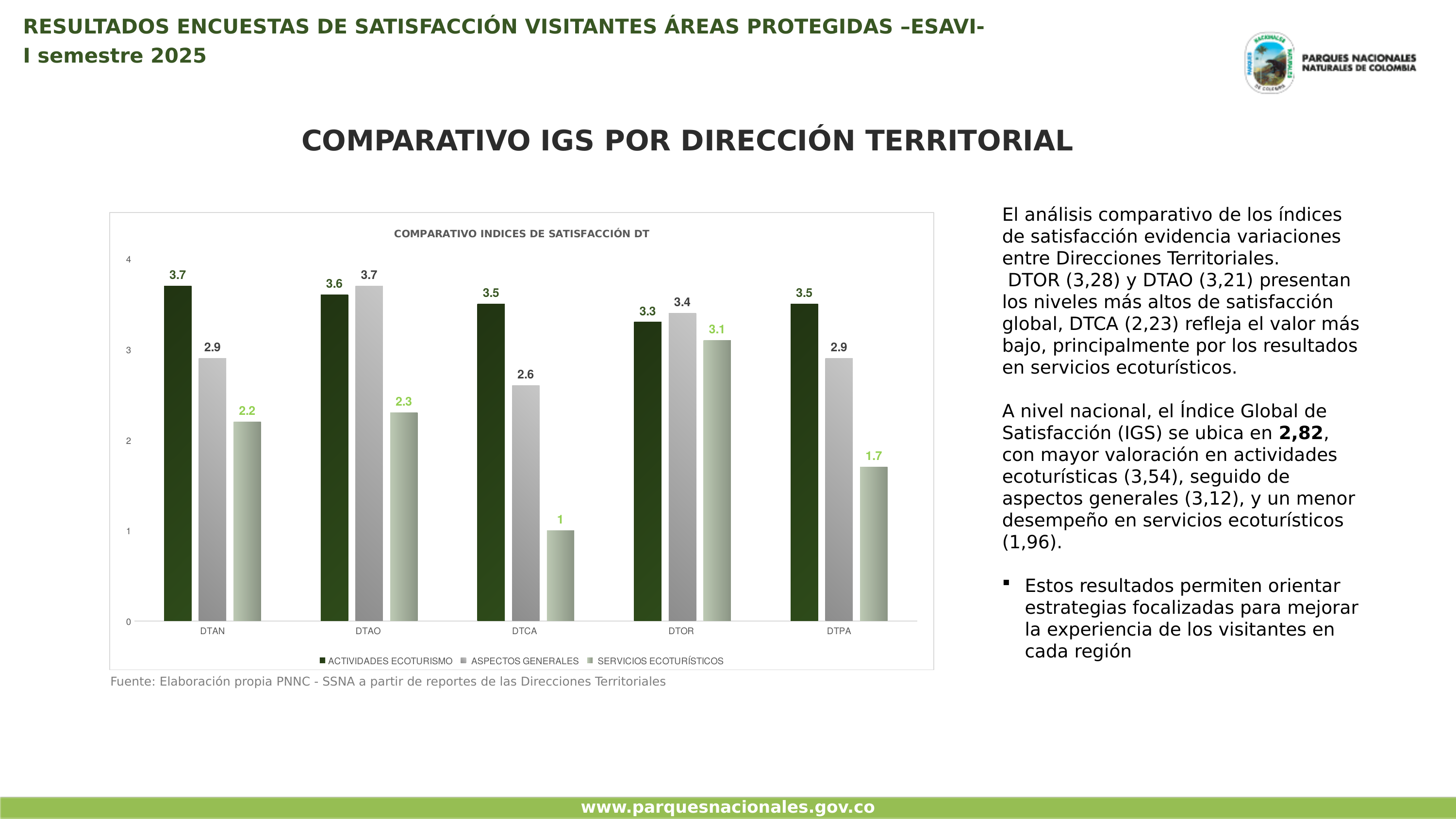

RESULTADOS ENCUESTAS DE SATISFACCIÓN VISITANTES ÁREAS PROTEGIDAS –ESAVI-
I semestre 2025
COMPARATIVO IGS POR DIRECCIÓN TERRITORIAL
El análisis comparativo de los índices de satisfacción evidencia variaciones entre Direcciones Territoriales.
 DTOR (3,28) y DTAO (3,21) presentan los niveles más altos de satisfacción global, DTCA (2,23) refleja el valor más bajo, principalmente por los resultados en servicios ecoturísticos.

A nivel nacional, el Índice Global de Satisfacción (IGS) se ubica en 2,82, con mayor valoración en actividades ecoturísticas (3,54), seguido de aspectos generales (3,12), y un menor desempeño en servicios ecoturísticos (1,96).

Estos resultados permiten orientar estrategias focalizadas para mejorar la experiencia de los visitantes en cada región

### Chart: COMPARATIVO INDICES DE SATISFACCIÓN DT

| Category | ACTIVIDADES ECOTURISMO  |  ASPECTOS GENERALES  |  SERVICIOS ECOTURÍSTICOS |
|---|---|---|---|
| DTAN | 3.7 | 2.9 | 2.2 |
| DTAO  | 3.6 | 3.7 | 2.3 |
| DTCA  | 3.5 | 2.6 | 1.0 |
| DTOR  | 3.3 | 3.4 | 3.1 |
| DTPA | 3.5 | 2.9 | 1.7 |
Fuente: Elaboración propia PNNC - SSNA a partir de reportes de las Direcciones Territoriales